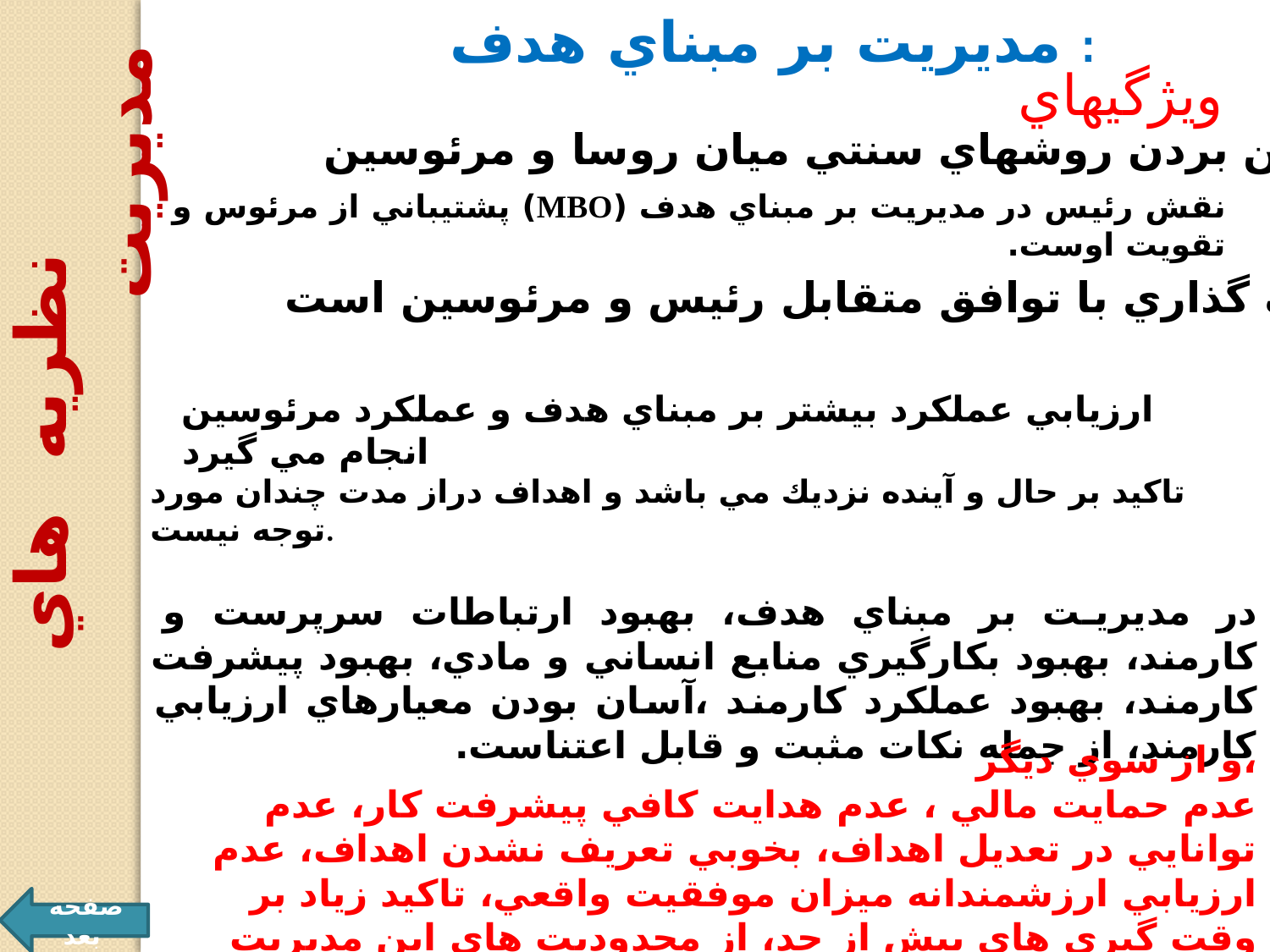

مديريت بر مبناي هدف :
ويژگيهاي
از بين بردن روشهاي سنتي ميان روسا و مرئوسين
نقش رئيس در مديريت بر مبناي هدف (MBO) پشتيباني از مرئوس و تقويت اوست.
هدف گذاري با توافق متقابل رئيس و مرئوسين است
    نظريه هاي مديريت
ارزيابي عملكرد بيشتر بر مبناي هدف و عملكرد مرئوسين انجام مي گيرد
تاكيد بر حال و آينده نزديك مي باشد و اهداف دراز مدت چندان مورد توجه نيست.
در مديريت بر مبناي هدف، بهبود ارتباطات سرپرست و كارمند، بهبود بكارگيري منابع انساني و مادي، بهبود پيشرفت كارمند،‌ بهبود عملكرد كارمند ،آسان بودن معيارهاي ارزيابي كارمند، از جمله نكات مثبت و قابل اعتناست.
و از سوي ديگر،
 عدم حمايت مالي ، عدم هدايت كافي پيشرفت كار، عدم توانايي در تعديل اهداف، بخوبي تعريف نشدن اهداف، عدم ارزيابي ارزشمندانه ميزان موفقيت واقعي، تاكيد زياد بر وقت گيري هاي بيش از حد، از محدوديت هاي اين مديريت  مي باشند.
صفحه  بعد